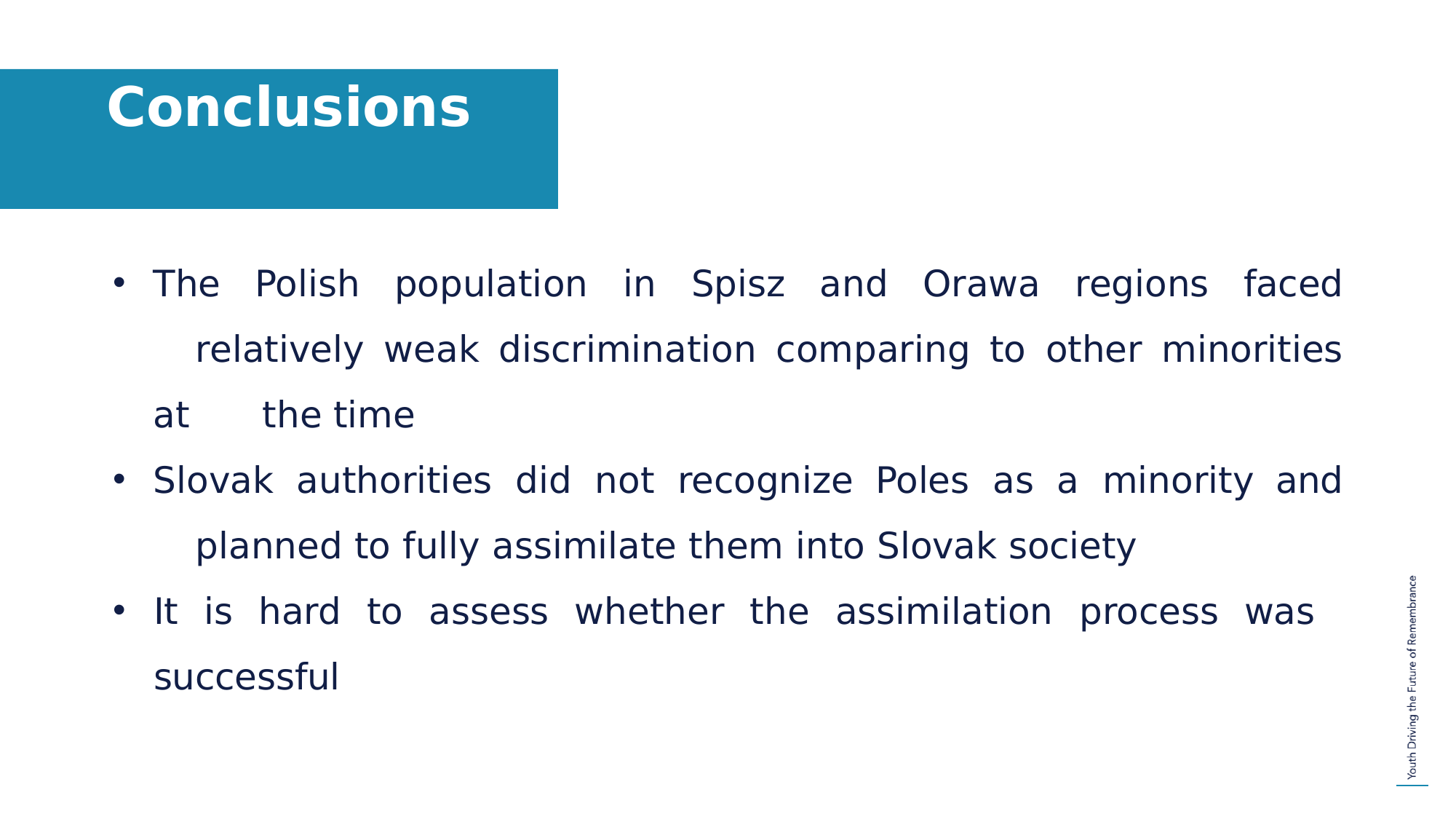

# Conclusions
The  Polish  population  in  Spisz  and  Orawa  regions  faced 	relatively weak discrimination comparing to other minorities at 	the time
Slovak  authorities  did  not  recognize Poles  as  a  minority and 	planned to fully assimilate them into Slovak society
It  is  hard  to  assess  whether  the  assimilation  process  was
successful